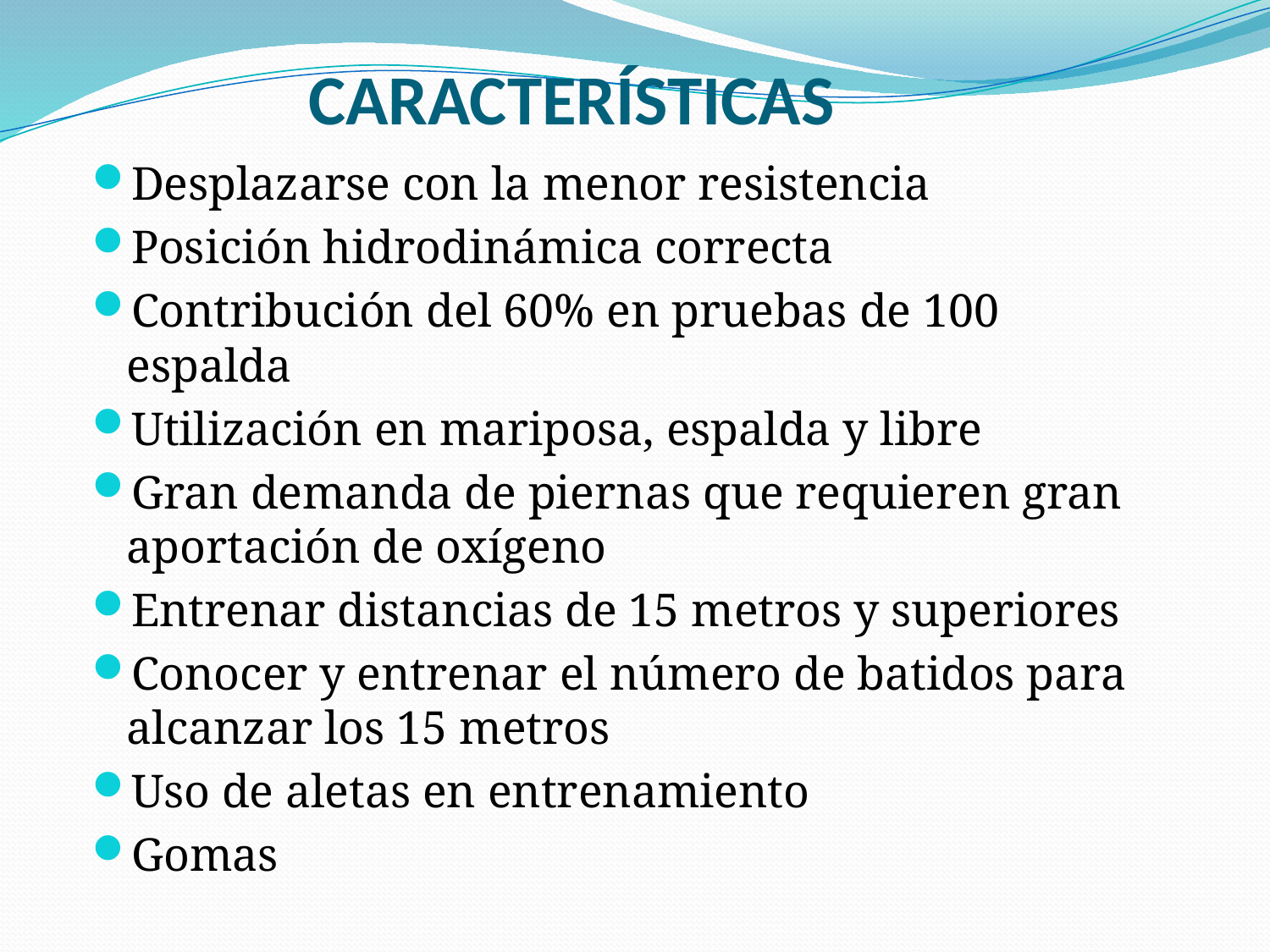

CARACTERÍSTICAS
Desplazarse con la menor resistencia
Posición hidrodinámica correcta
Contribución del 60% en pruebas de 100 espalda
Utilización en mariposa, espalda y libre
Gran demanda de piernas que requieren gran aportación de oxígeno
Entrenar distancias de 15 metros y superiores
Conocer y entrenar el número de batidos para alcanzar los 15 metros
Uso de aletas en entrenamiento
Gomas